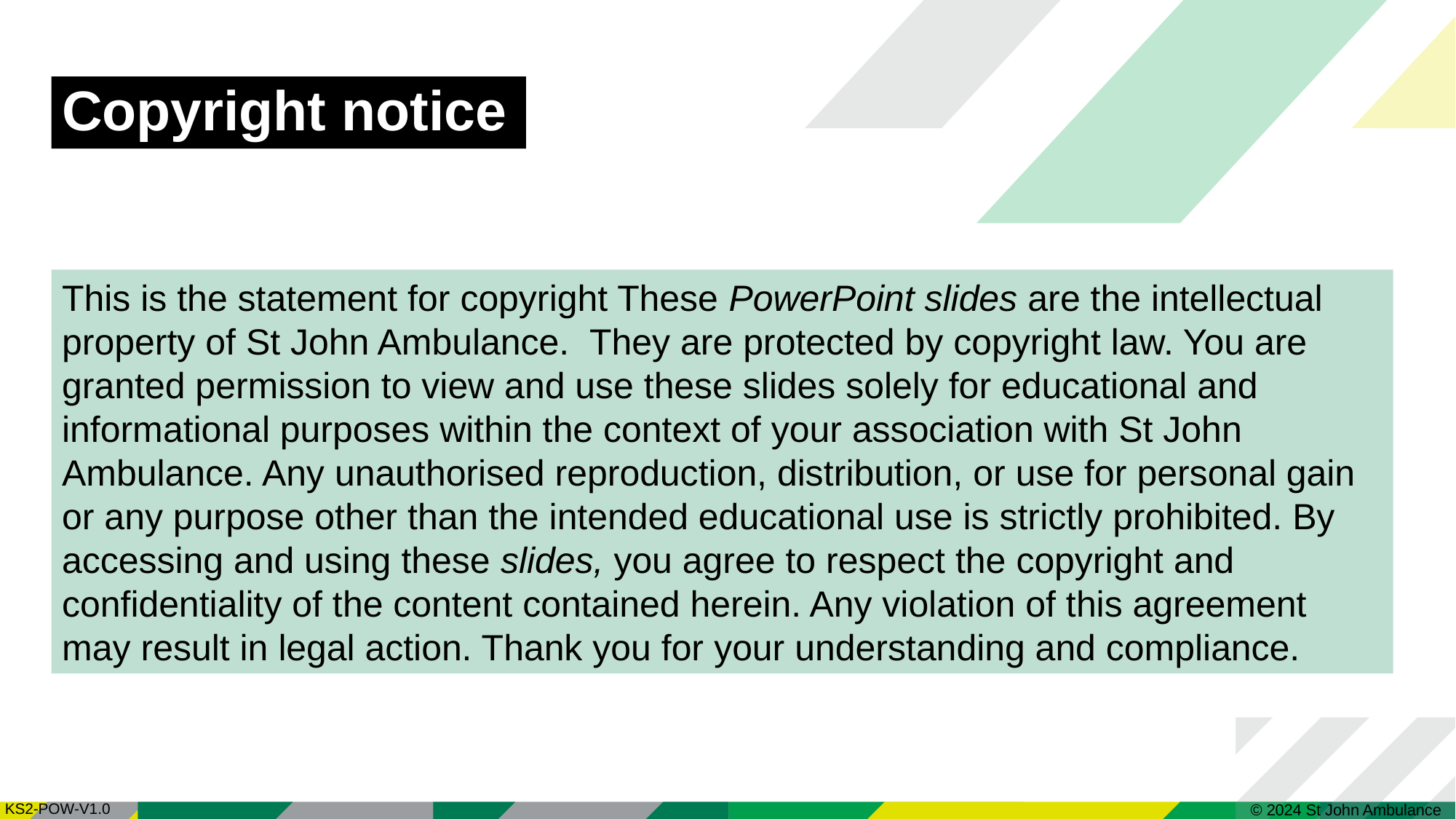

# Copyright notice

This is the statement for copyright These PowerPoint slides are the intellectual property of St John Ambulance.  They are protected by copyright law. You are granted permission to view and use these slides solely for educational and informational purposes within the context of your association with St John Ambulance. Any unauthorised reproduction, distribution, or use for personal gain or any purpose other than the intended educational use is strictly prohibited. By accessing and using these slides, you agree to respect the copyright and confidentiality of the content contained herein. Any violation of this agreement may result in legal action. Thank you for your understanding and compliance.
© 2024 St John Ambulance
| KS2-POW-V1.0 |
| --- |